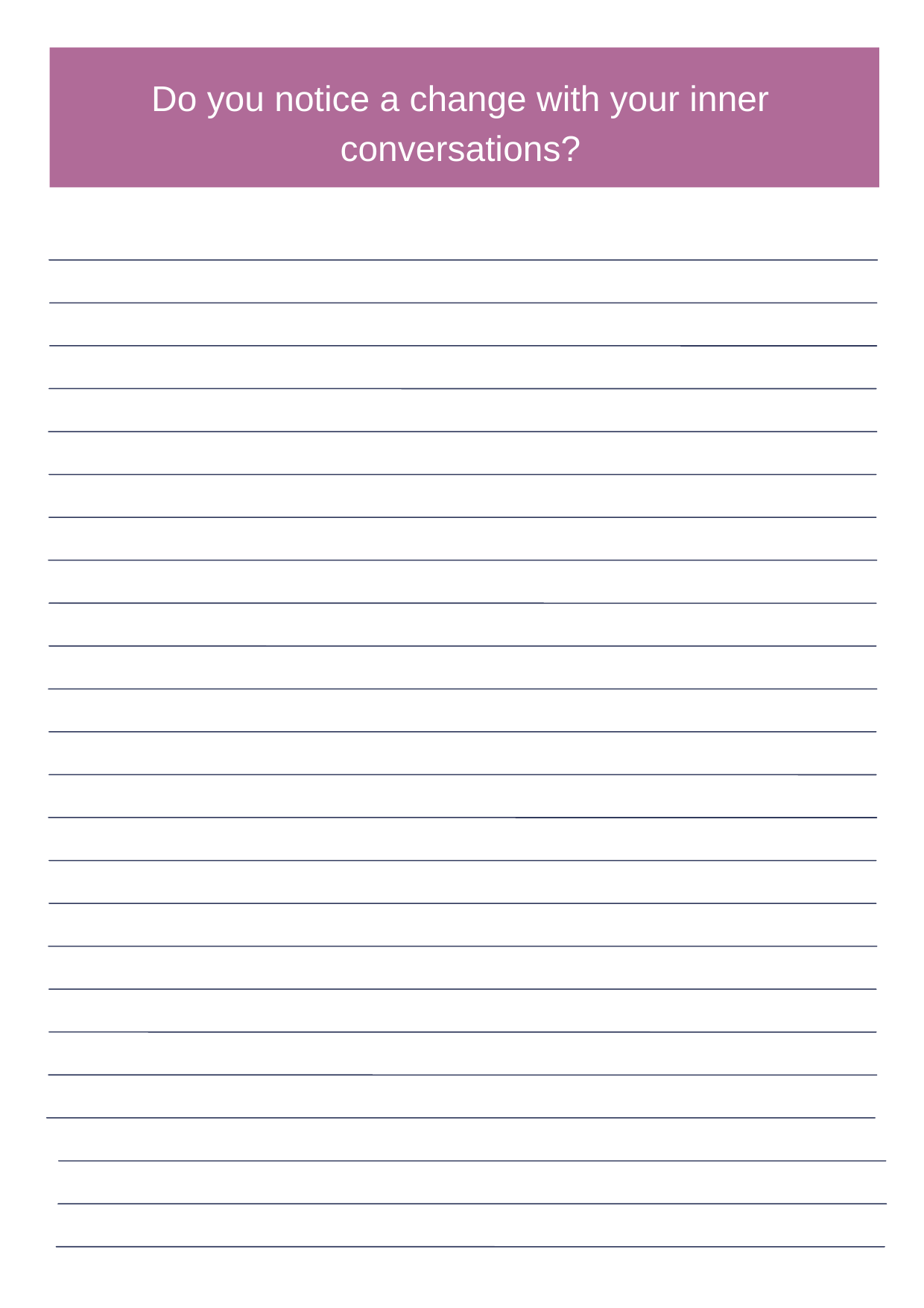

Do you notice a change with your inner conversations?